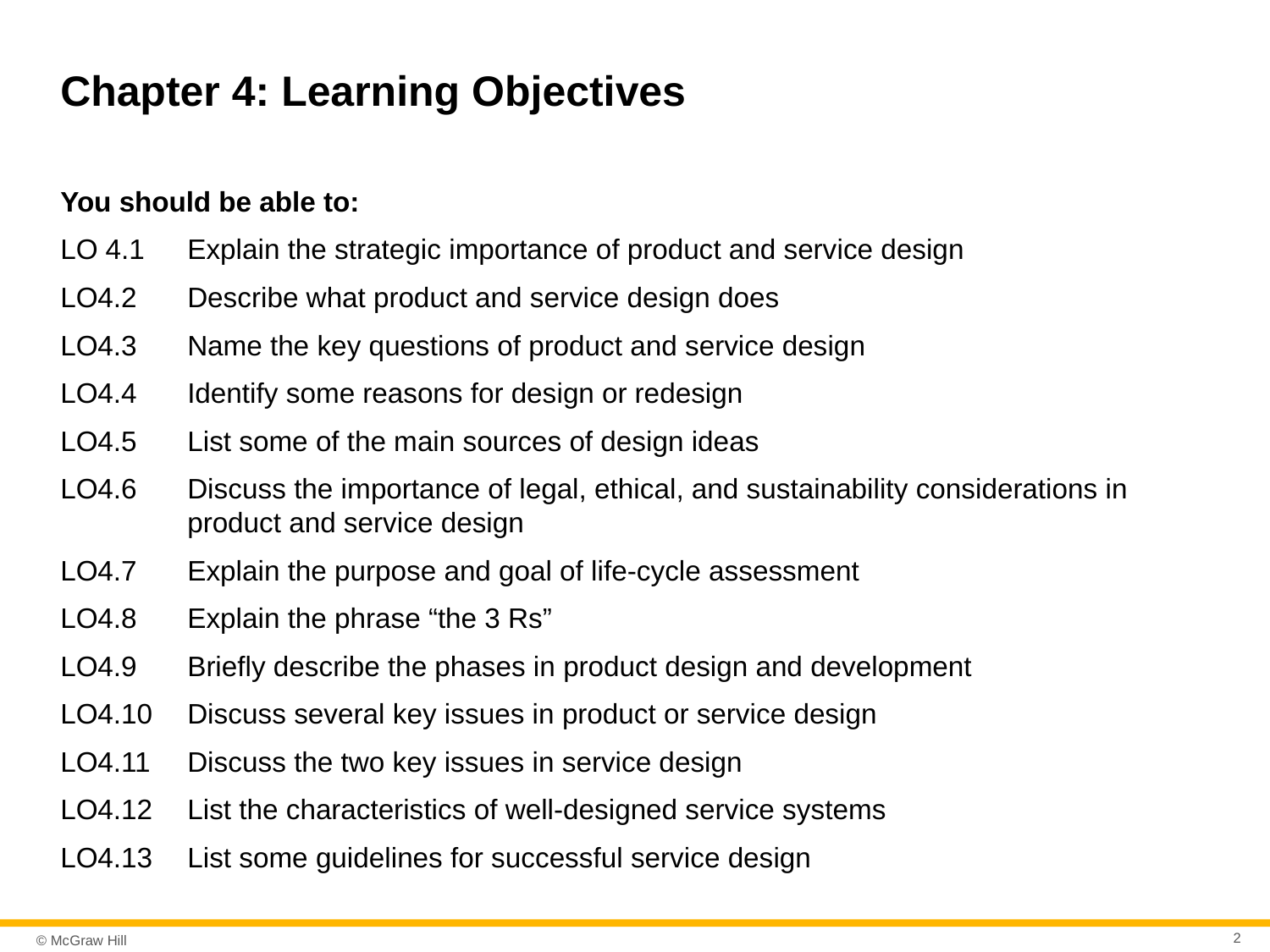

# Chapter 4: Learning Objectives
You should be able to:
LO 4.1	Explain the strategic importance of product and service design
LO4.2	Describe what product and service design does
LO4.3	Name the key questions of product and service design
LO4.4	Identify some reasons for design or redesign
LO4.5	List some of the main sources of design ideas
LO4.6	Discuss the importance of legal, ethical, and sustainability considerations in product and service design
LO4.7	Explain the purpose and goal of life-cycle assessment
LO4.8	Explain the phrase “the 3 Rs”
LO4.9	Briefly describe the phases in product design and development
LO4.10	Discuss several key issues in product or service design
LO4.11	Discuss the two key issues in service design
LO4.12	List the characteristics of well-designed service systems
LO4.13	List some guidelines for successful service design